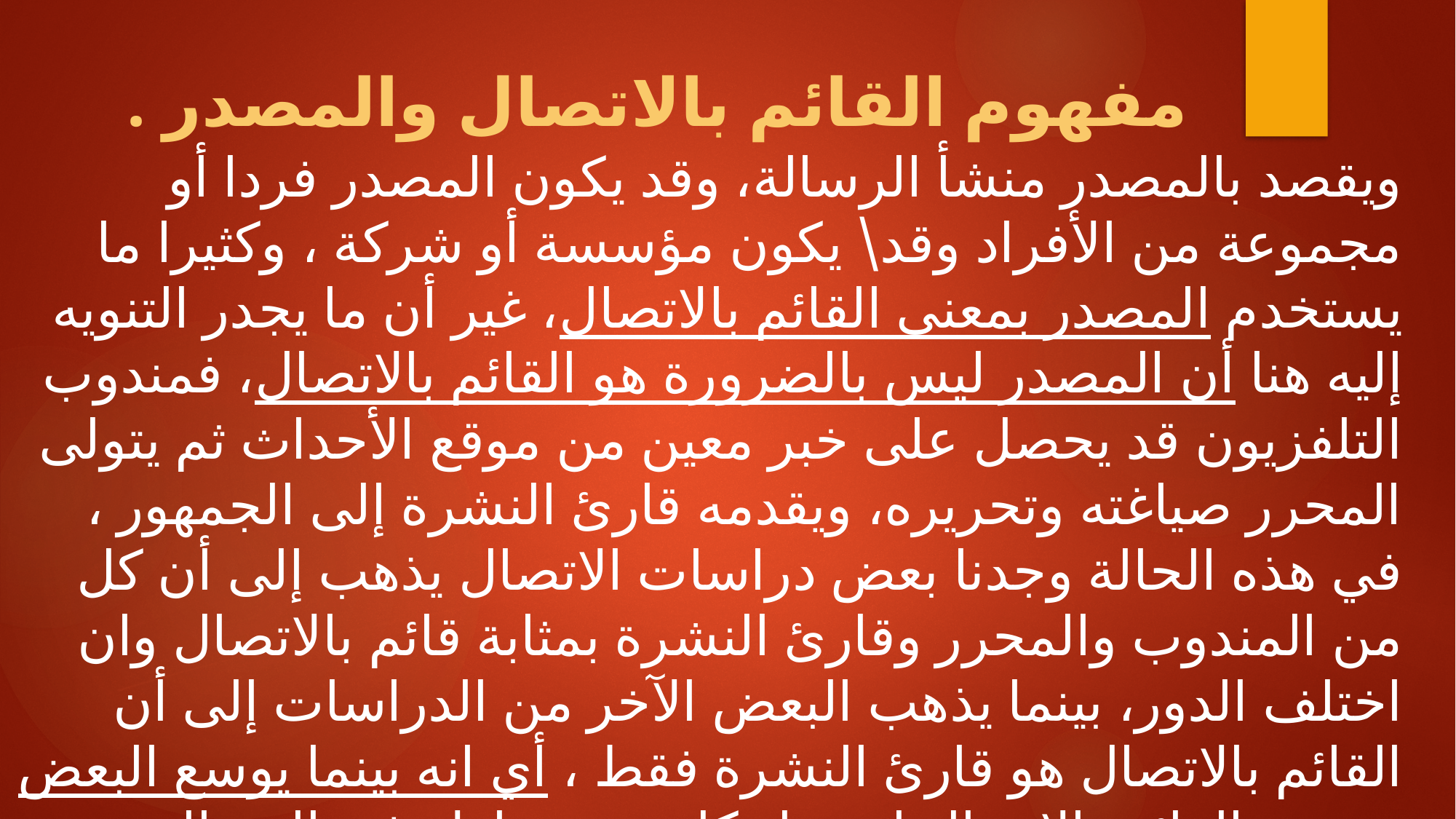

ويقصد بالمصدر منشأ الرسالة، وقد يكون المصدر فردا أو مجموعة من الأفراد وقد\ يكون مؤسسة أو شركة ، وكثيرا ما يستخدم المصدر بمعنى القائم بالاتصال، غير أن ما يجدر التنويه إليه هنا أن المصدر ليس بالضرورة هو القائم بالاتصال، فمندوب التلفزيون قد يحصل على خبر معين من موقع الأحداث ثم يتولى المحرر صياغته وتحريره، ويقدمه قارئ النشرة إلى الجمهور ، في هذه الحالة وجدنا بعض دراسات الاتصال يذهب إلى أن كل من المندوب والمحرر وقارئ النشرة بمثابة قائم بالاتصال وان اختلف الدور، بينما يذهب البعض الآخر من الدراسات إلى أن القائم بالاتصال هو قارئ النشرة فقط ، أي انه بينما يوسع البعض مفهوم القائم بالاتصال ليشمل كل من يشارك في الرسالة بصورة أو بأخرى .
# مفهوم القائم بالاتصال والمصدر .